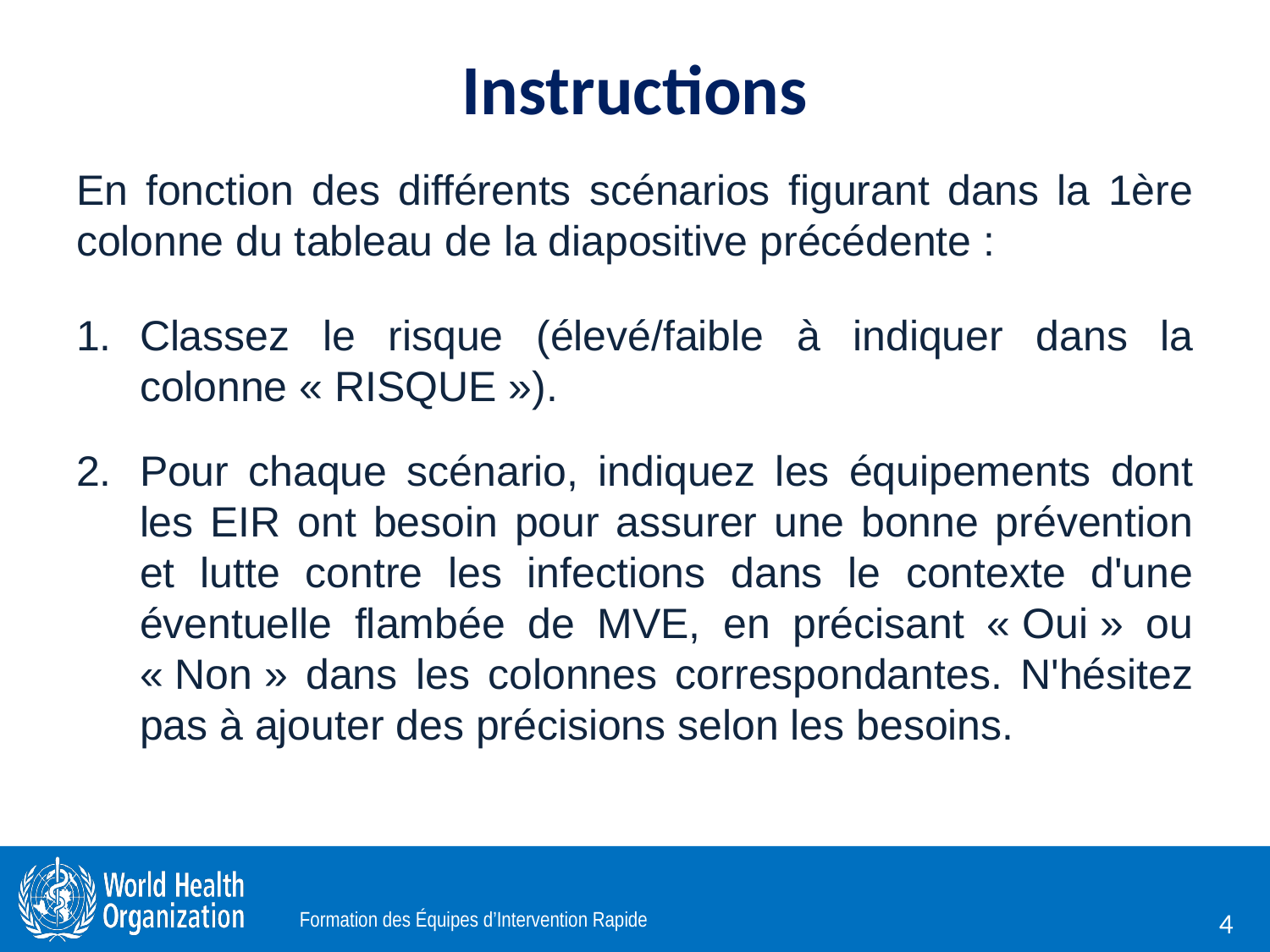

# Instructions
En fonction des différents scénarios figurant dans la 1ère colonne du tableau de la diapositive précédente :

Classez le risque (élevé/faible à indiquer dans la colonne « RISQUE »).

Pour chaque scénario, indiquez les équipements dont les EIR ont besoin pour assurer une bonne prévention et lutte contre les infections dans le contexte d'une éventuelle flambée de MVE, en précisant « Oui » ou « Non » dans les colonnes correspondantes. N'hésitez pas à ajouter des précisions selon les besoins.